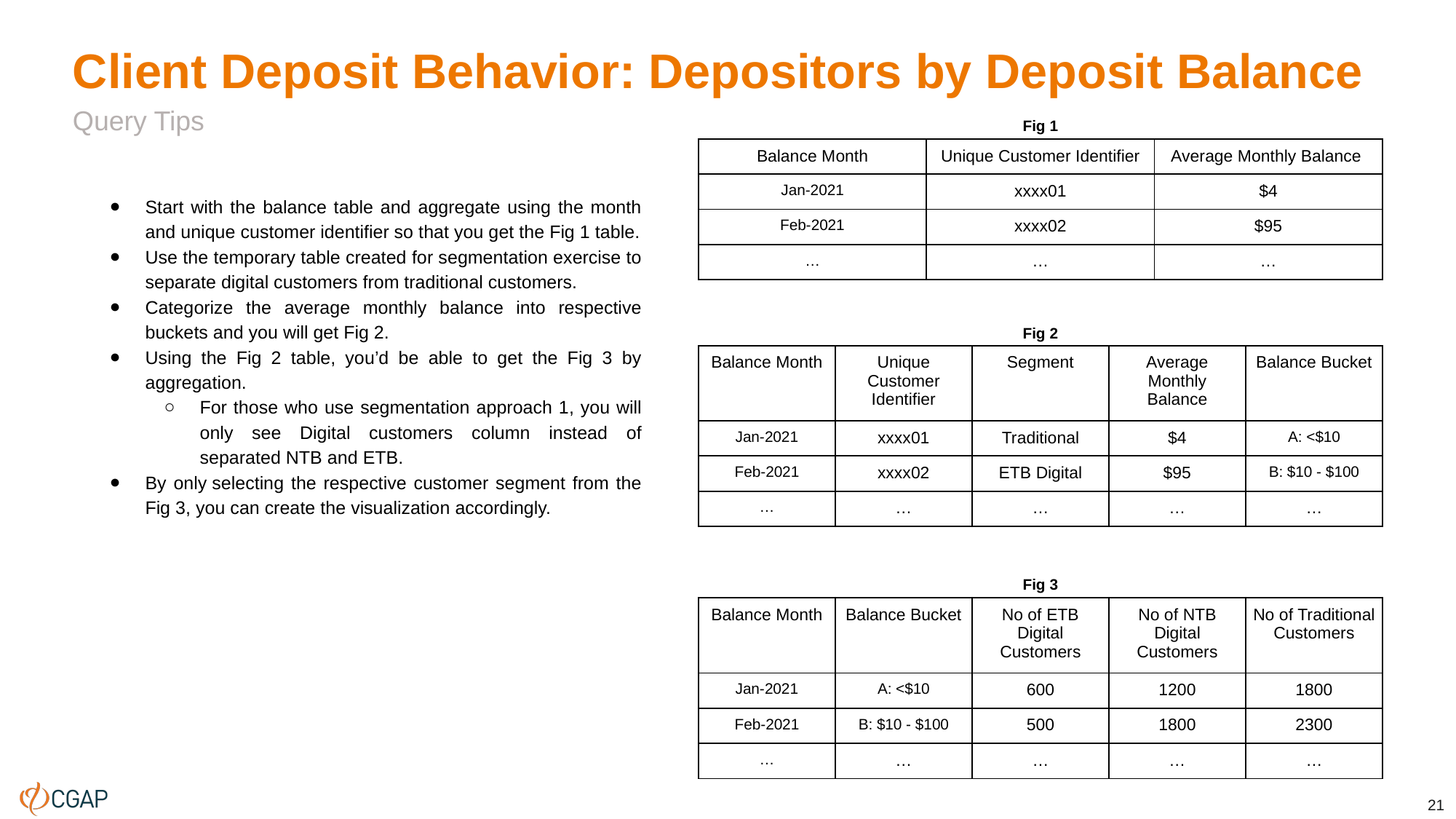

# Client Deposit Behavior: Depositors by Deposit Balance
Query Tips
Fig 1
| Balance Month | Unique Customer Identifier | Average Monthly Balance |
| --- | --- | --- |
| Jan-2021 | xxxx01 | $4 |
| Feb-2021 | xxxx02 | $95 |
| … | … | … |
Start with the balance table and aggregate using the month and unique customer identifier so that you get the Fig 1 table.
Use the temporary table created for segmentation exercise to separate digital customers from traditional customers.
Categorize the average monthly balance into respective buckets and you will get Fig 2.
Using the Fig 2 table, you’d be able to get the Fig 3 by aggregation.
For those who use segmentation approach 1, you will only see Digital customers column instead of separated NTB and ETB.
By only selecting the respective customer segment from the Fig 3, you can create the visualization accordingly.
Fig 2
| Balance Month | Unique Customer Identifier | Segment | Average Monthly Balance | Balance Bucket |
| --- | --- | --- | --- | --- |
| Jan-2021 | xxxx01 | Traditional | $4 | A: <$10 |
| Feb-2021 | xxxx02 | ETB Digital | $95 | B: $10 - $100 |
| … | … | … | … | … |
Fig 3
| Balance Month | Balance Bucket | No of ETB Digital Customers | No of NTB Digital Customers | No of Traditional Customers |
| --- | --- | --- | --- | --- |
| Jan-2021 | A: <$10 | 600 | 1200 | 1800 |
| Feb-2021 | B: $10 - $100 | 500 | 1800 | 2300 |
| … | … | … | … | … |
21